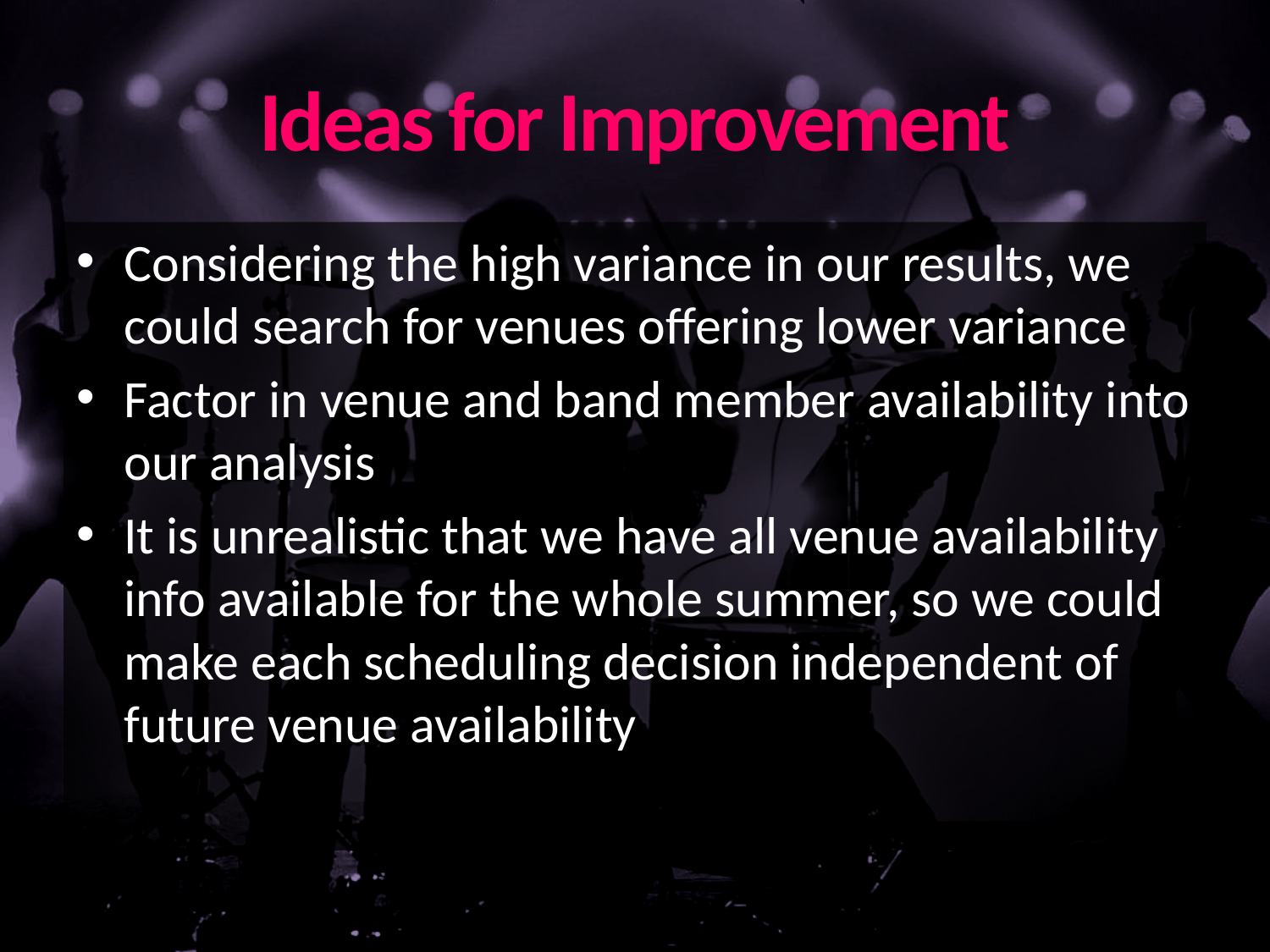

# Ideas for Improvement
Considering the high variance in our results, we could search for venues offering lower variance
Factor in venue and band member availability into our analysis
It is unrealistic that we have all venue availability info available for the whole summer, so we could make each scheduling decision independent of future venue availability